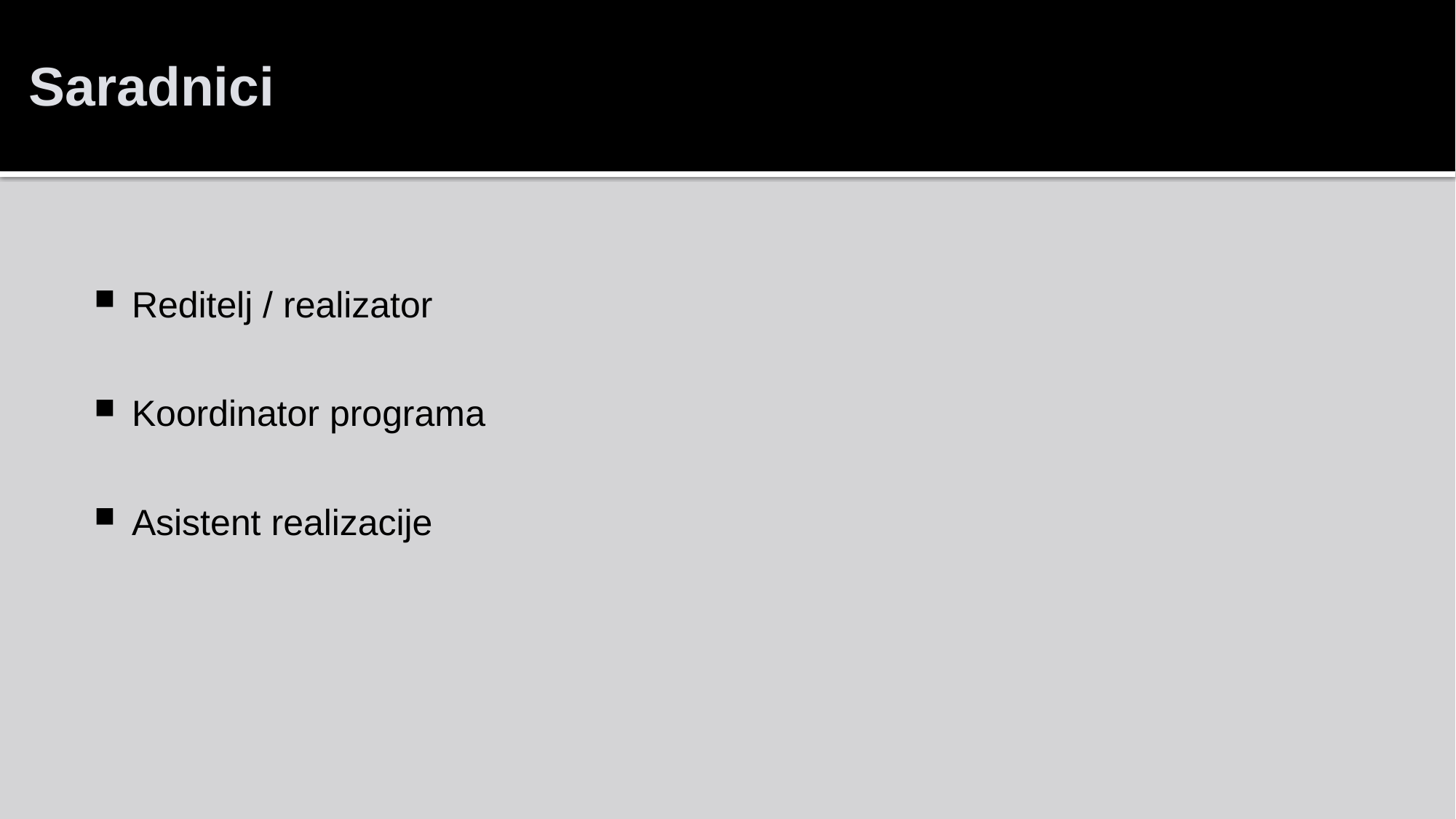

# Saradnici

Reditelj / realizator

Koordinator programa

Asistent realizacije